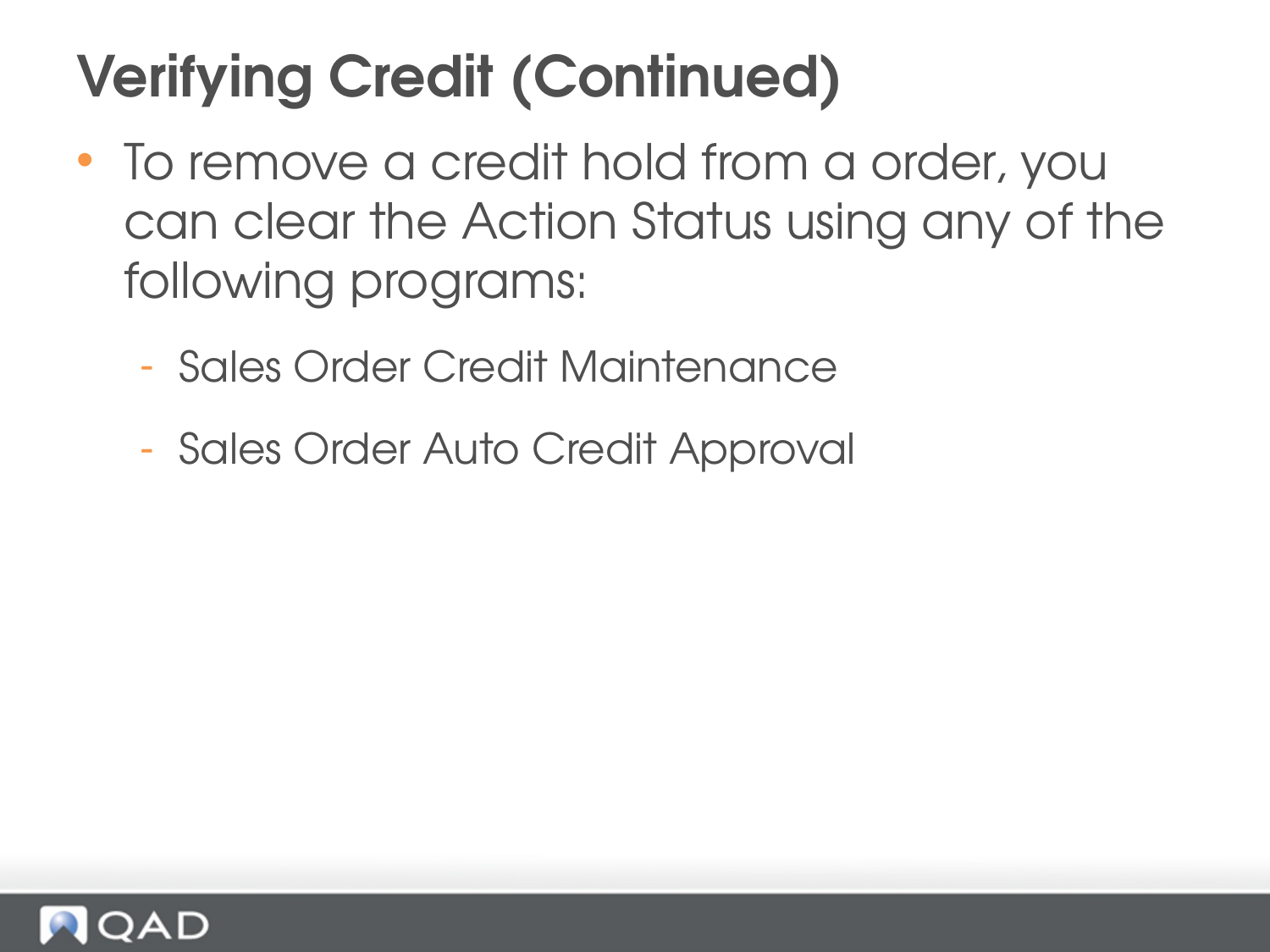

# Verifying Credit (Continued)
To remove a credit hold from a order, you can clear the Action Status using any of the following programs:
Sales Order Credit Maintenance
Sales Order Auto Credit Approval